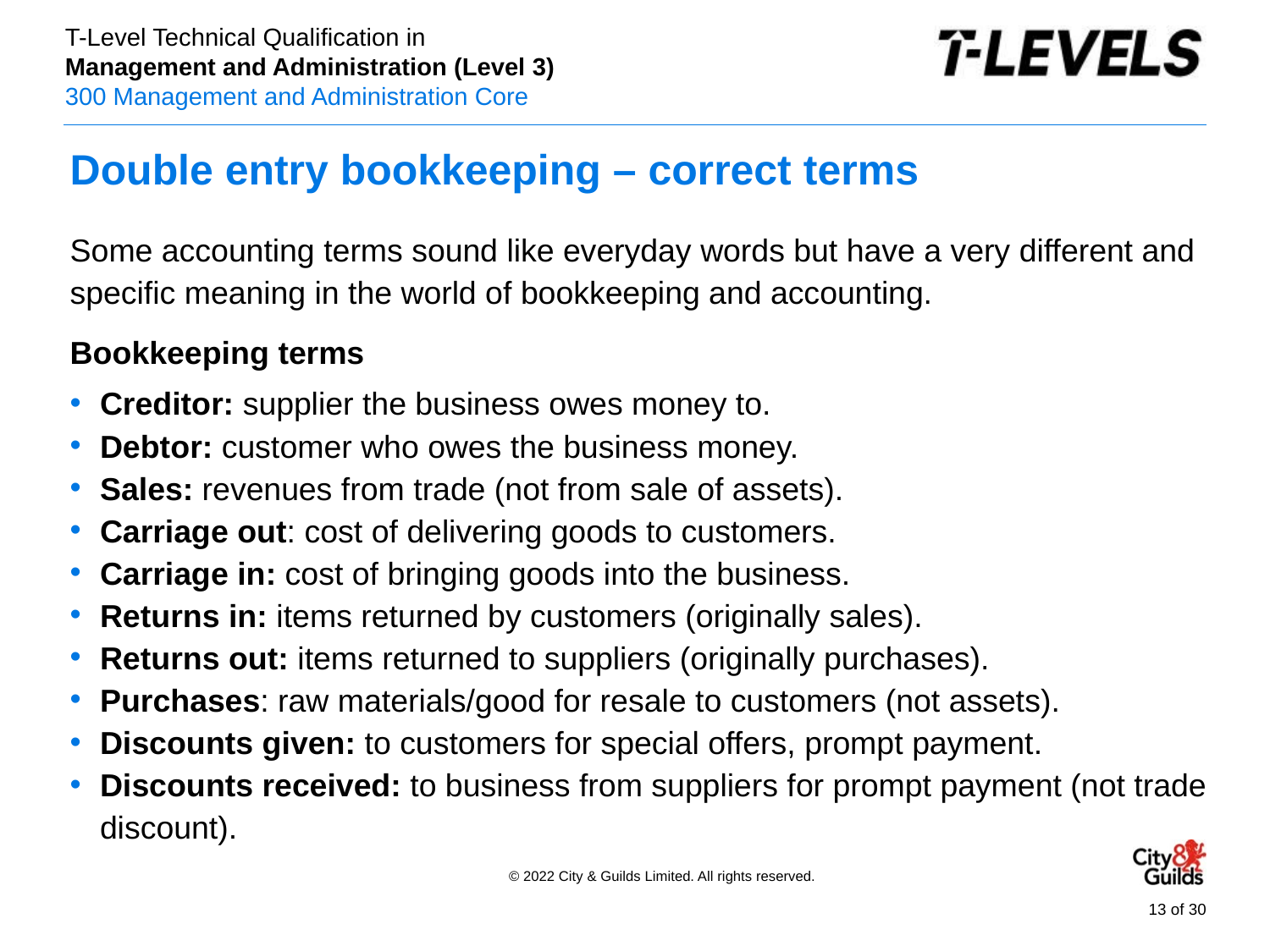

# Double entry bookkeeping – correct terms
Some accounting terms sound like everyday words but have a very different and specific meaning in the world of bookkeeping and accounting.
Bookkeeping terms
Creditor: supplier the business owes money to.
Debtor: customer who owes the business money.
Sales: revenues from trade (not from sale of assets).
Carriage out: cost of delivering goods to customers.
Carriage in: cost of bringing goods into the business.
Returns in: items returned by customers (originally sales).
Returns out: items returned to suppliers (originally purchases).
Purchases: raw materials/good for resale to customers (not assets).
Discounts given: to customers for special offers, prompt payment.
Discounts received: to business from suppliers for prompt payment (not trade discount).